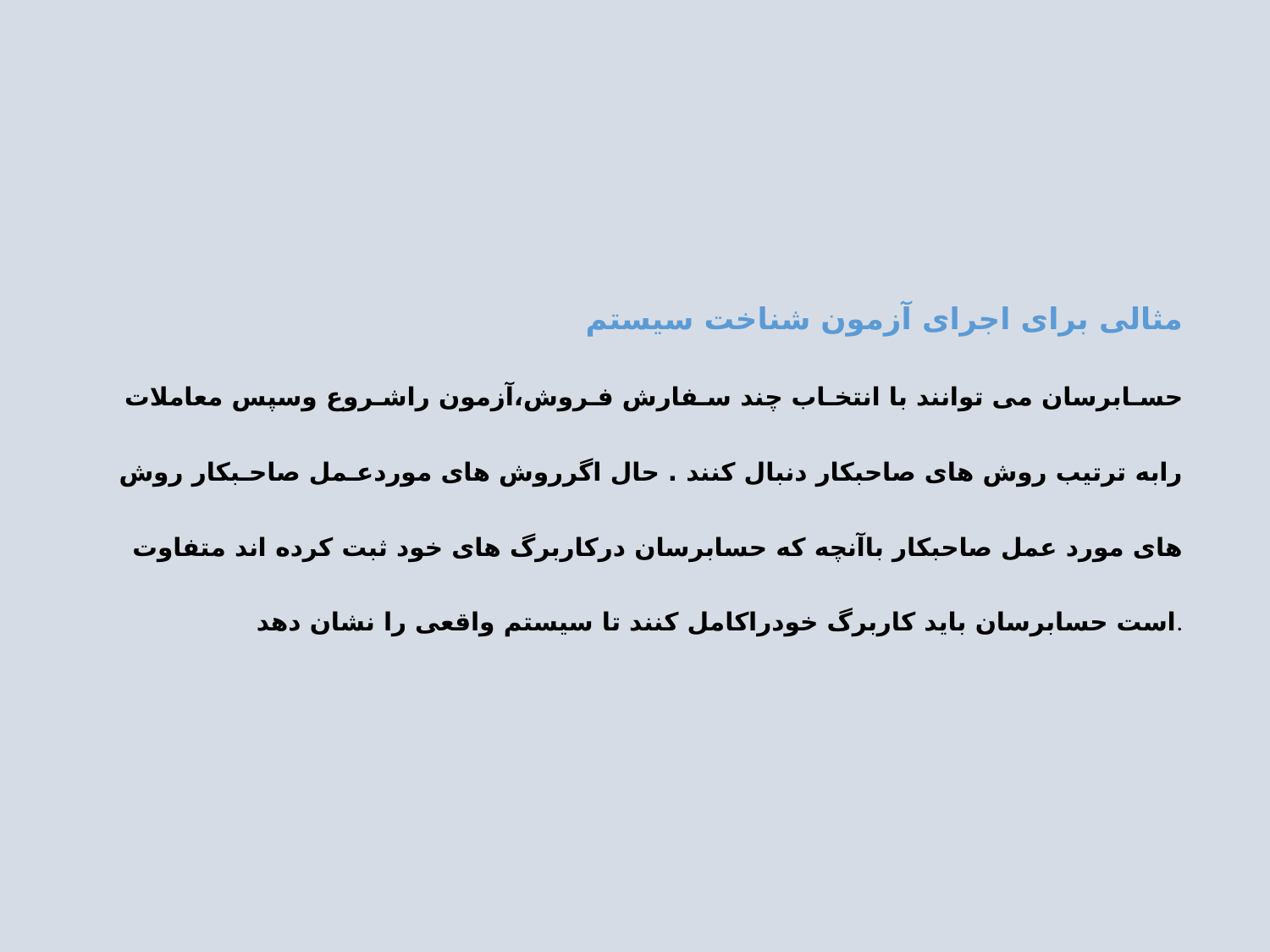

# مثالی برای اجرای آزمون شناخت سیستم حسـابرسان می توانند با انتخـاب چند سـفارش فـروش،آزمون راشـروع وسپس معاملات رابه ترتیب روش های صاحبکار دنبال کنند . حال اگرروش های موردعـمل صاحـبکار روش های مورد عمل صاحبکار باآنچه که حسابرسان درکاربرگ های خود ثبت کرده اند متفاوت است حسابرسان باید کاربرگ خودراکامل کنند تا سیستم واقعی را نشان دهد.